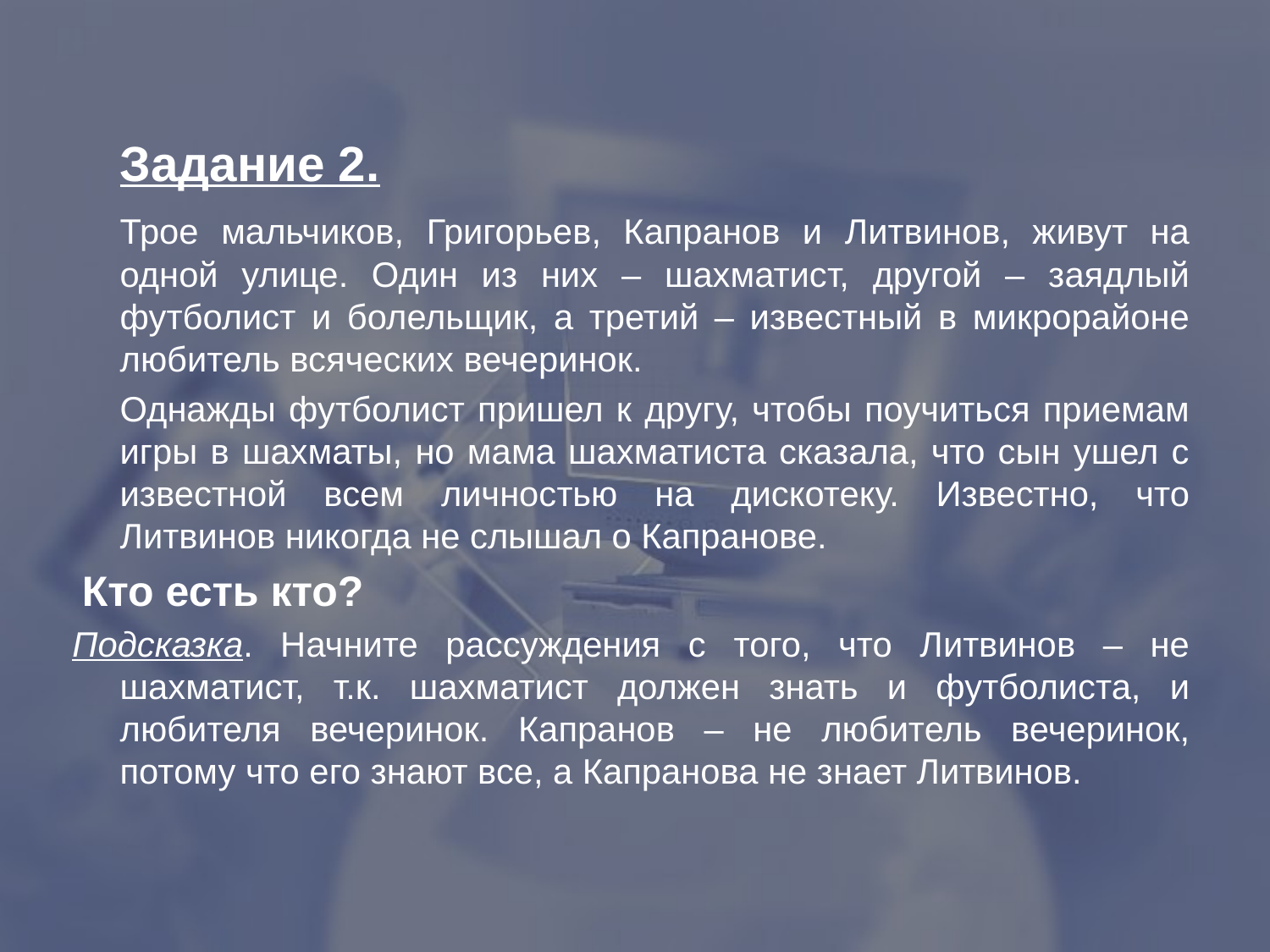

#
	Задание 2.
	Трое мальчиков, Григорьев, Капранов и Литвинов, живут на одной улице. Один из них – шахматист, другой – заядлый футболист и болельщик, а третий – известный в микрорайоне любитель всяческих вечеринок.
	Однажды футболист пришел к другу, чтобы поучиться приемам игры в шахматы, но мама шахматиста сказала, что сын ушел с известной всем личностью на дискотеку. Известно, что Литвинов никогда не слышал о Капранове.
 Кто есть кто?
Подсказка. Начните рассуждения с того, что Литвинов – не шахматист, т.к. шахматист должен знать и футболиста, и любителя вечеринок. Капранов – не любитель вечеринок, потому что его знают все, а Капранова не знает Литвинов.